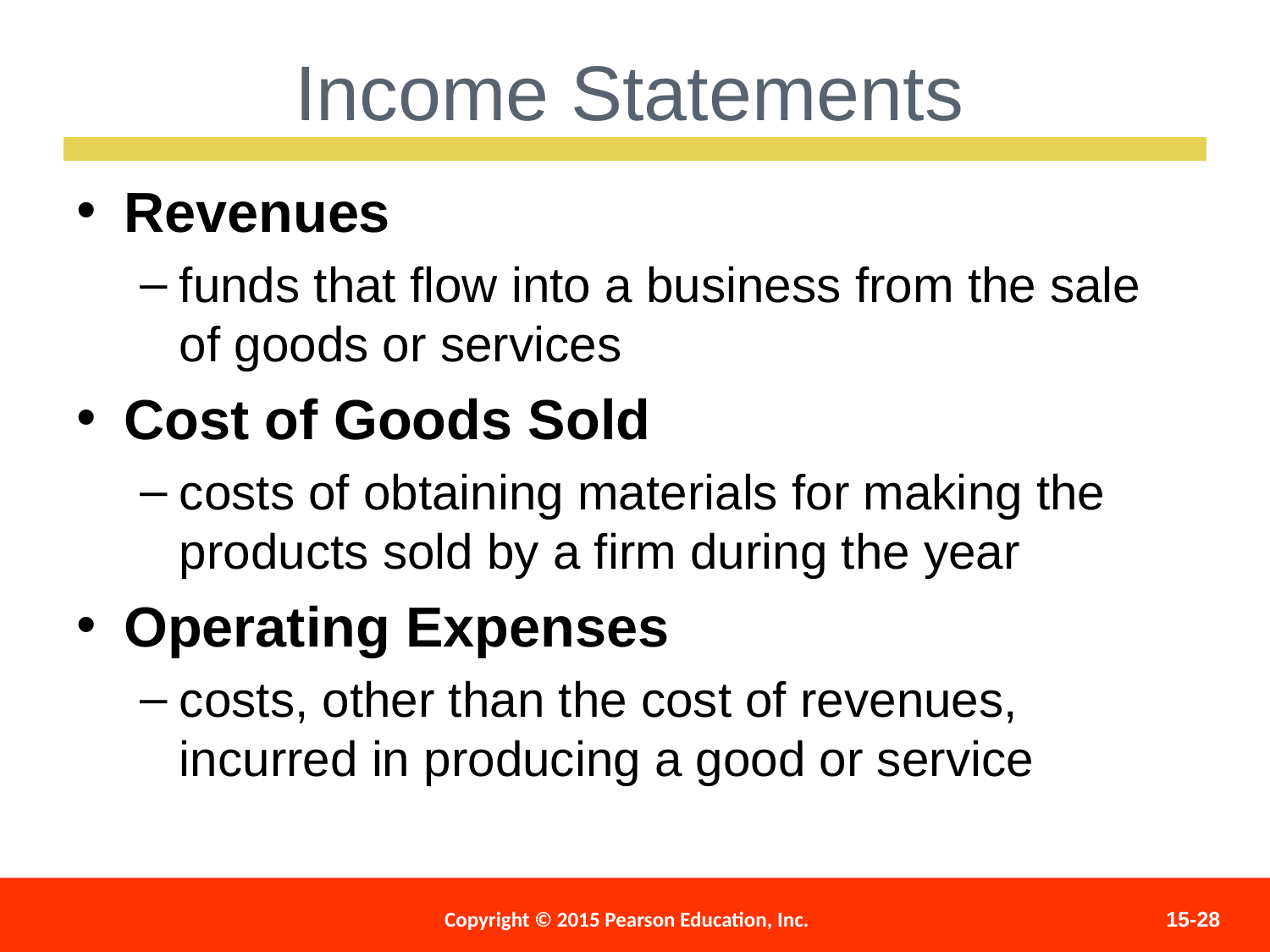

Income Statements
Revenues
funds that flow into a business from the sale of goods or services
Cost of Goods Sold
costs of obtaining materials for making the products sold by a firm during the year
Operating Expenses
costs, other than the cost of revenues, incurred in producing a good or service